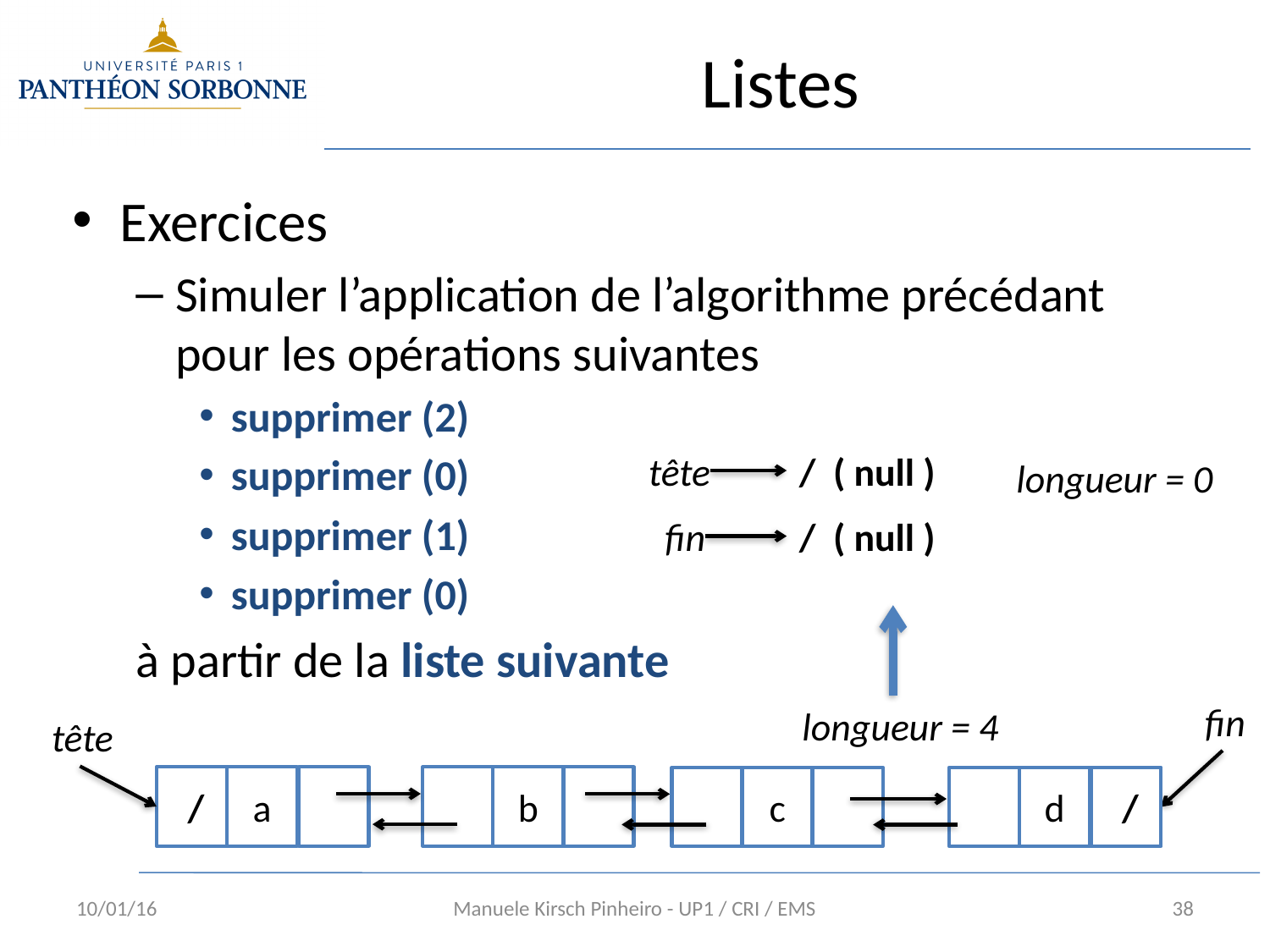

# Listes
Exercices
Simuler l’application de l’algorithme précédant pour les opérations suivantes
supprimer (2)
supprimer (0)
supprimer (1)
supprimer (0)
à partir de la liste suivante
tête
/  ( null )
longueur = 0
fin
/  ( null )
fin
longueur = 4
tête
 /
a

b

d
 /

c

10/01/16
Manuele Kirsch Pinheiro - UP1 / CRI / EMS
38